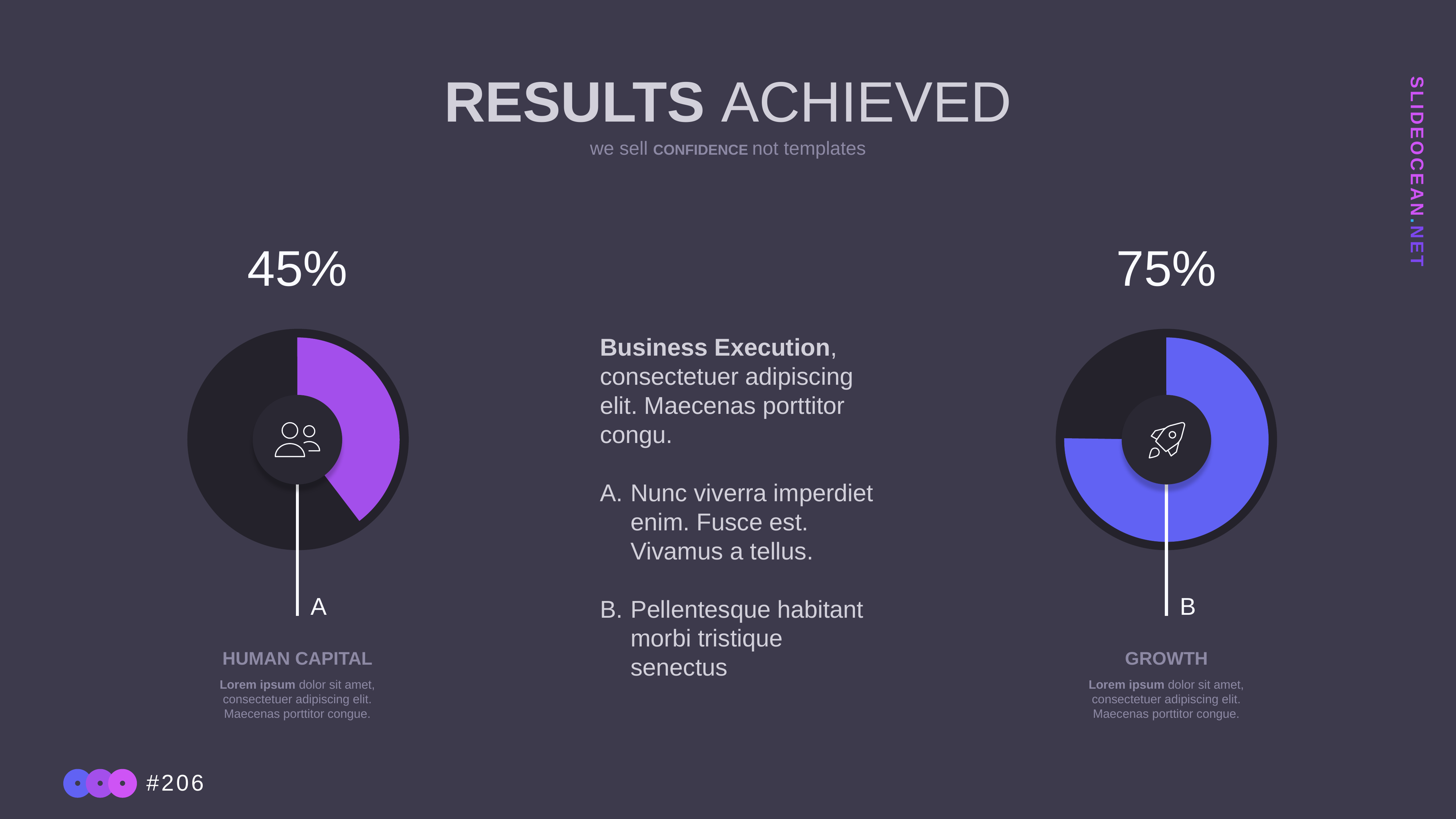

RESULTS ACHIEVED
we sell CONFIDENCE not templates
45%
75%

Business Execution, consectetuer adipiscing elit. Maecenas porttitor congu.

Nunc viverra imperdiet enim. Fusce est. Vivamus a tellus.

Pellentesque habitant morbi tristique senectus

A
B
HUMAN CAPITAL
Lorem ipsum dolor sit amet, consectetuer adipiscing elit. Maecenas porttitor congue.
GROWTH
Lorem ipsum dolor sit amet, consectetuer adipiscing elit. Maecenas porttitor congue.
#206